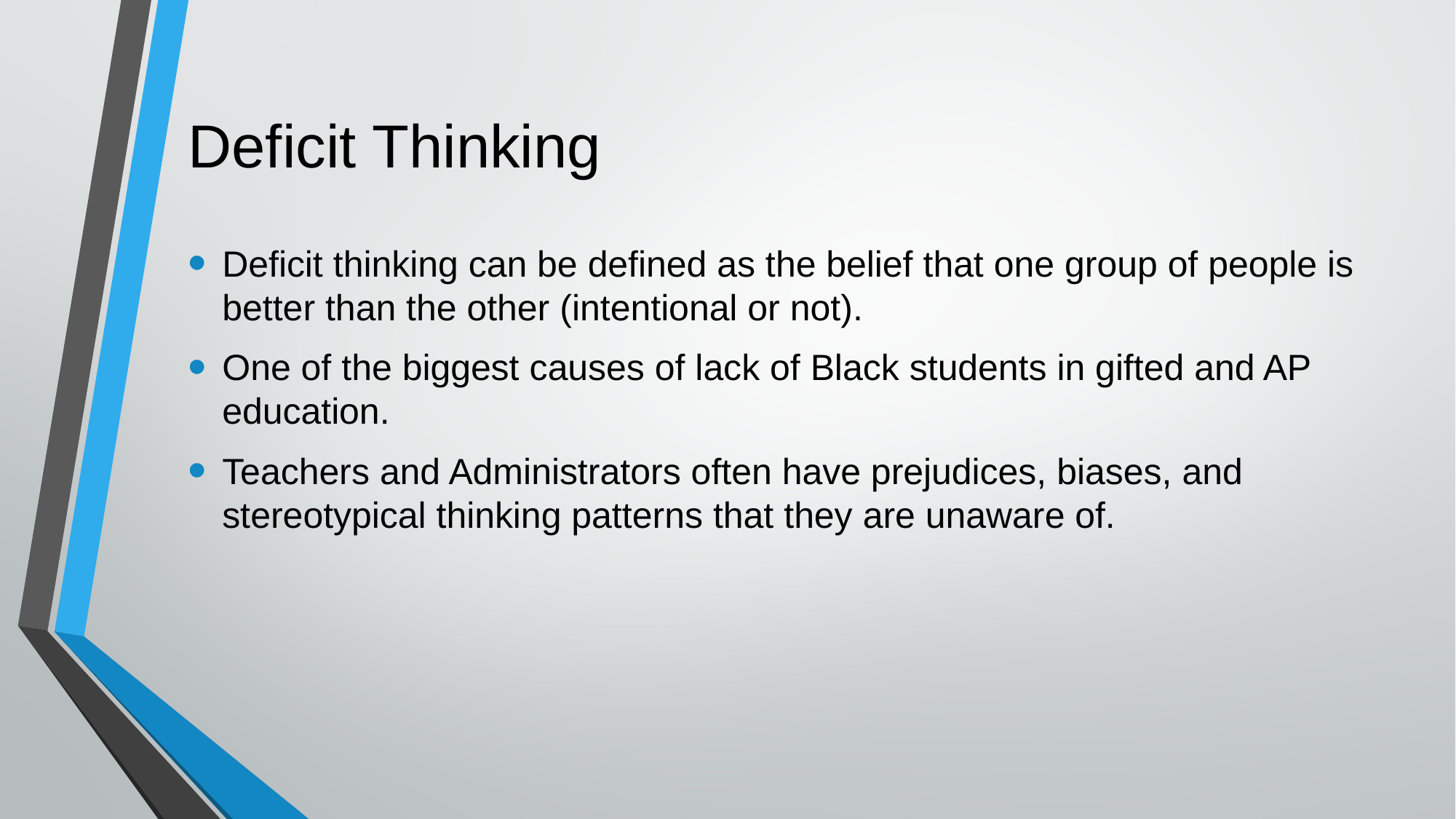

# Deficit Thinking
Deficit thinking can be defined as the belief that one group of people is better than the other (intentional or not).
One of the biggest causes of lack of Black students in gifted and AP education.
Teachers and Administrators often have prejudices, biases, and stereotypical thinking patterns that they are unaware of.